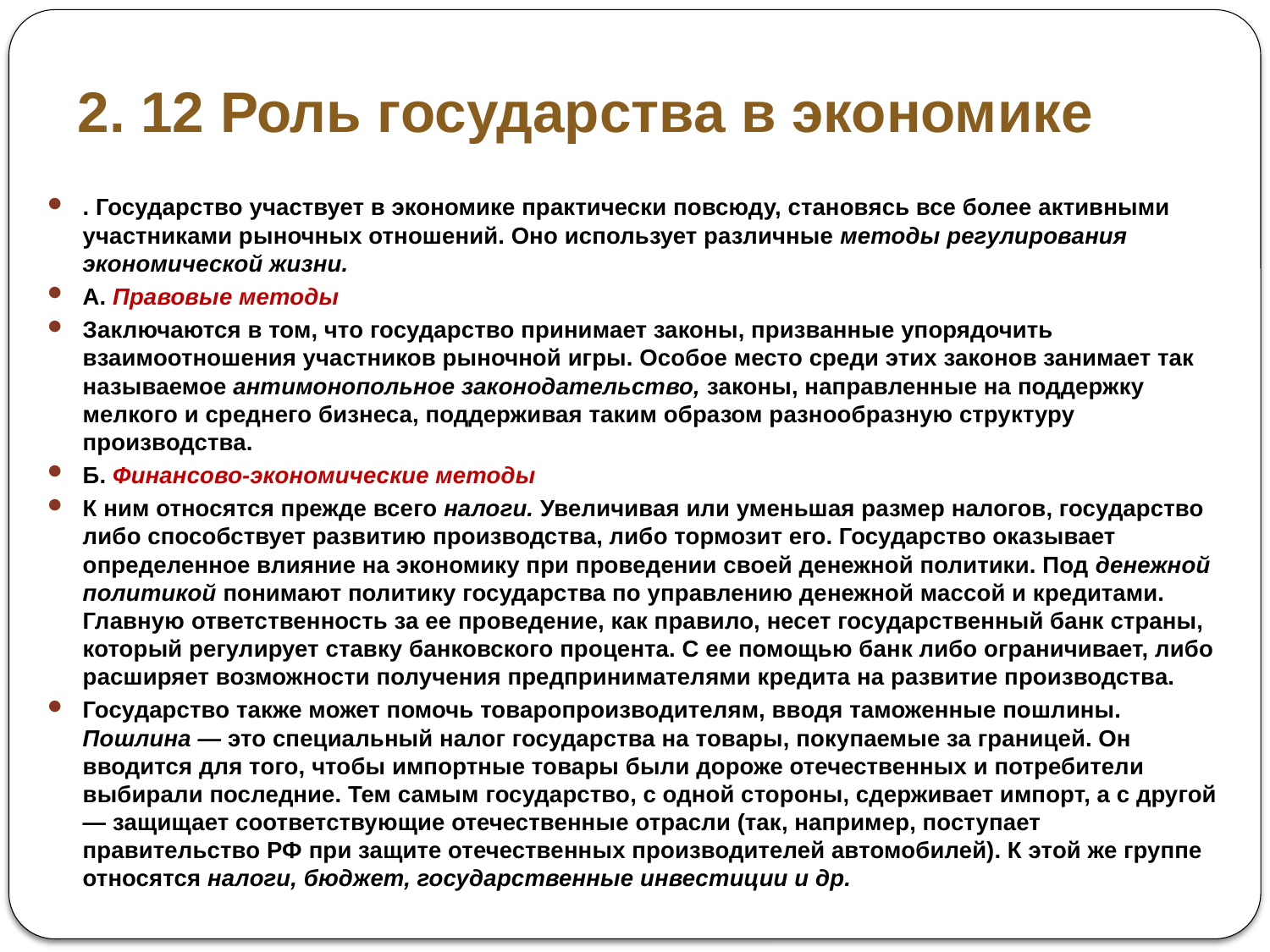

# 2. 12 Роль государства в экономике
. Государство участвует в экономике практически повсюду, становясь все более активными участниками рыночных отношений. Оно использует различные методы регулирования экономической жизни.
А. Правовые методы
Заключаются в том, что государство принимает законы, призванные упорядочить взаимоотношения участников рыночной игры. Особое место среди этих законов занимает так называемое антимонопольное законодательство, законы, направленные на поддержку мелкого и среднего бизнеса, поддерживая таким образом разнообразную структуру производства.
Б. Финансово-экономические методы
К ним относятся прежде всего налоги. Увеличивая или уменьшая размер налогов, государство либо способствует развитию производства, либо тормозит его. Государство оказывает определенное влияние на экономику при проведении своей денежной политики. Под денежной политикой понимают политику государства по управлению денежной массой и кредитами. Главную ответственность за ее проведение, как правило, несет государственный банк страны, который регулирует ставку банковского процента. С ее помощью банк либо ограничивает, либо расширяет возможности получения предпринимателями кредита на развитие производства.
Государство также может помочь товаропроизводителям, вводя таможенные пошлины. Пошлина — это специальный налог государства на товары, покупаемые за границей. Он вводится для того, чтобы импортные товары были дороже отечественных и потребители выбирали последние. Тем самым государство, с одной стороны, сдерживает импорт, а с другой — защищает соответствующие отечественные отрасли (так, например, поступает правительство РФ при защите отечественных производителей автомобилей). К этой же группе относятся налоги, бюджет, государственные инвестиции и др.